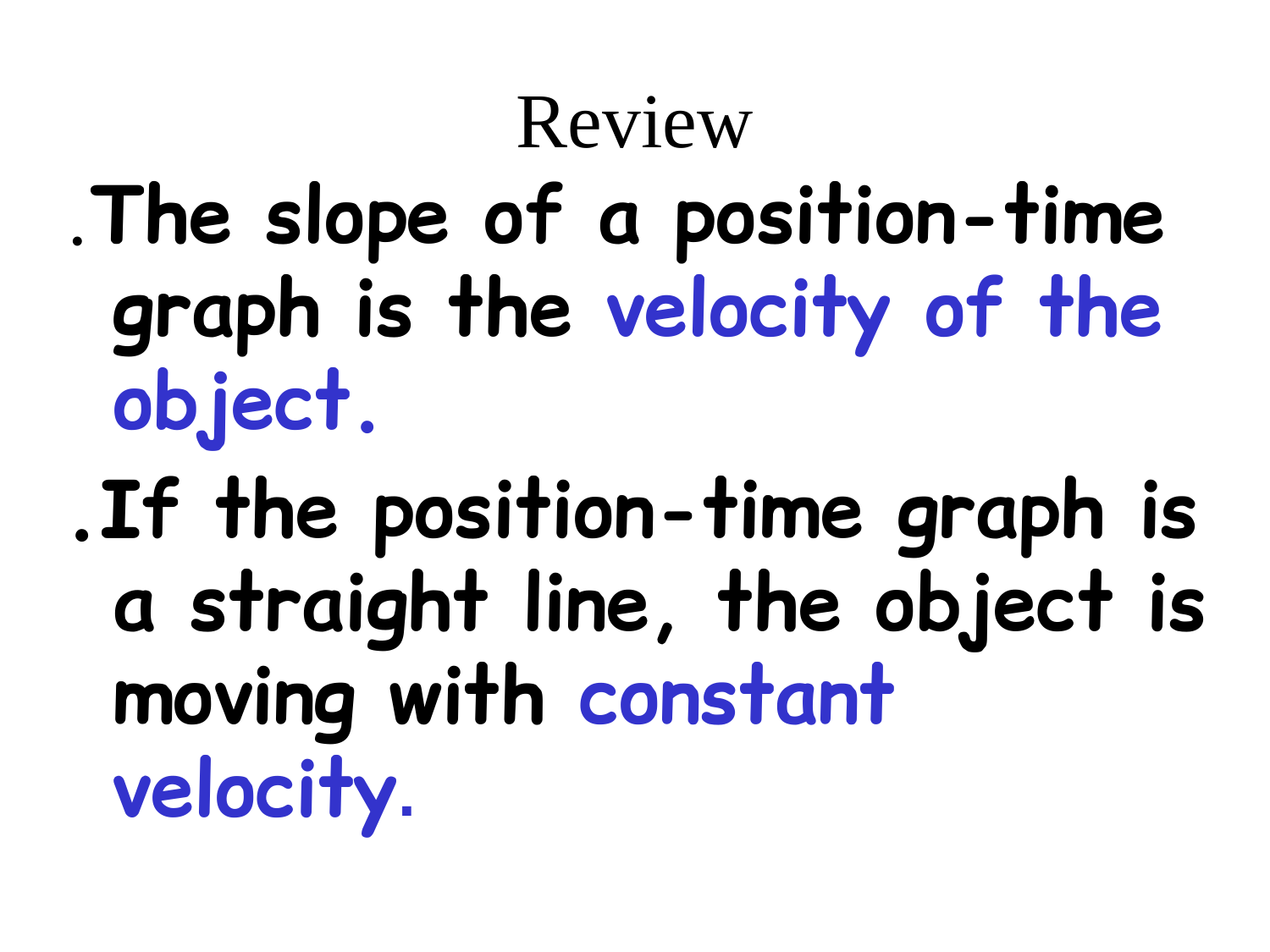

# Review
.The slope of a position-time graph is the velocity of the object.
.If the position-time graph is a straight line, the object is moving with constant velocity.